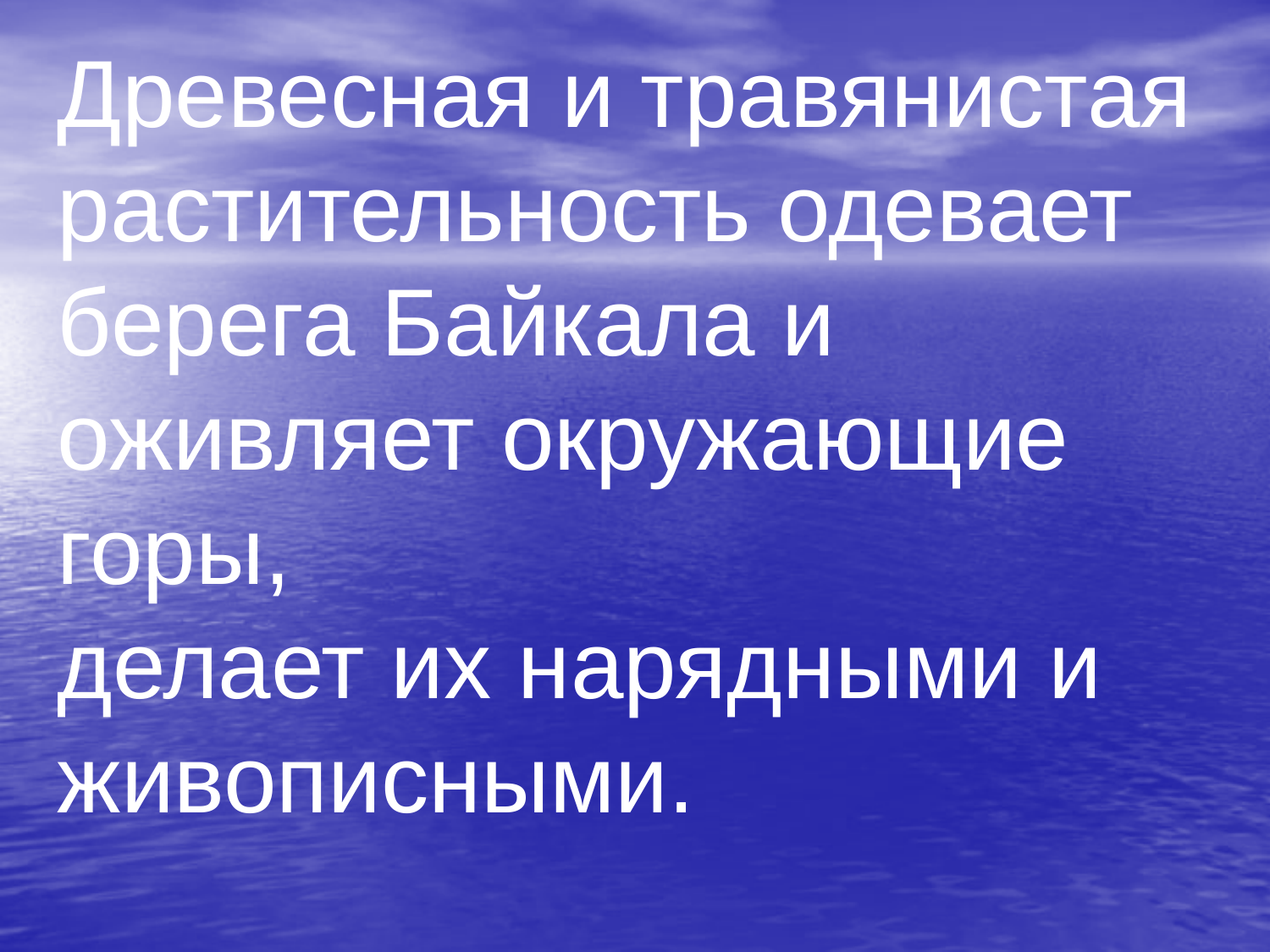

Древесная и травянистая
растительность одевает берега Байкала и оживляет окружающие горы,
делает их нарядными и живописными.
#